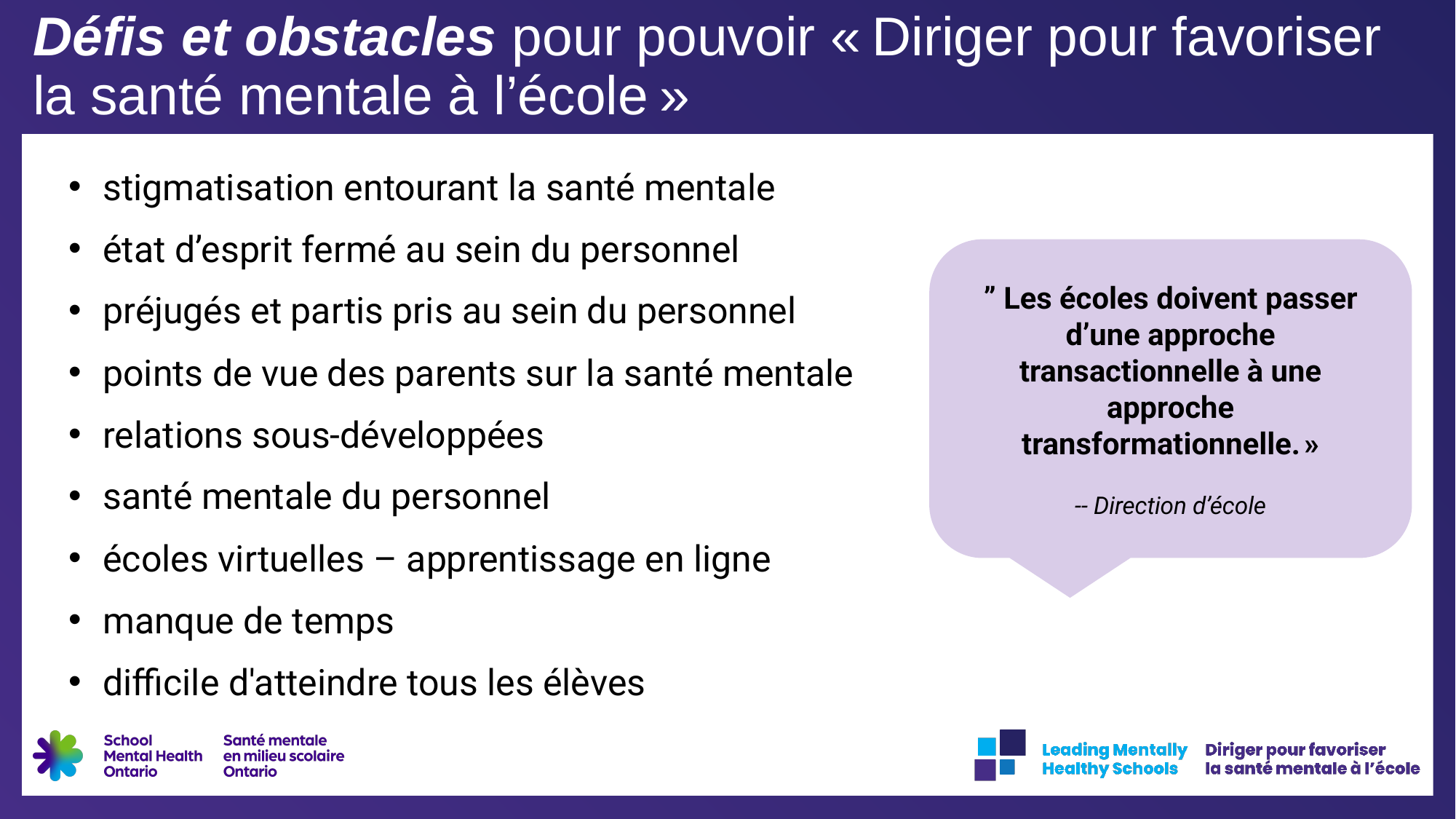

Défis et obstacles pour pouvoir « Diriger pour favoriser la santé mentale à l’école »
stigmatisation entourant la santé mentale
état d’esprit fermé au sein du personnel
préjugés et partis pris au sein du personnel
points de vue des parents sur la santé mentale
relations sous-développées
santé mentale du personnel
écoles virtuelles – apprentissage en ligne
manque de temps
difficile d'atteindre tous les élèves

” Les écoles doivent passer d’une approche transactionnelle à une approche transformationnelle. »

-- Direction d’école